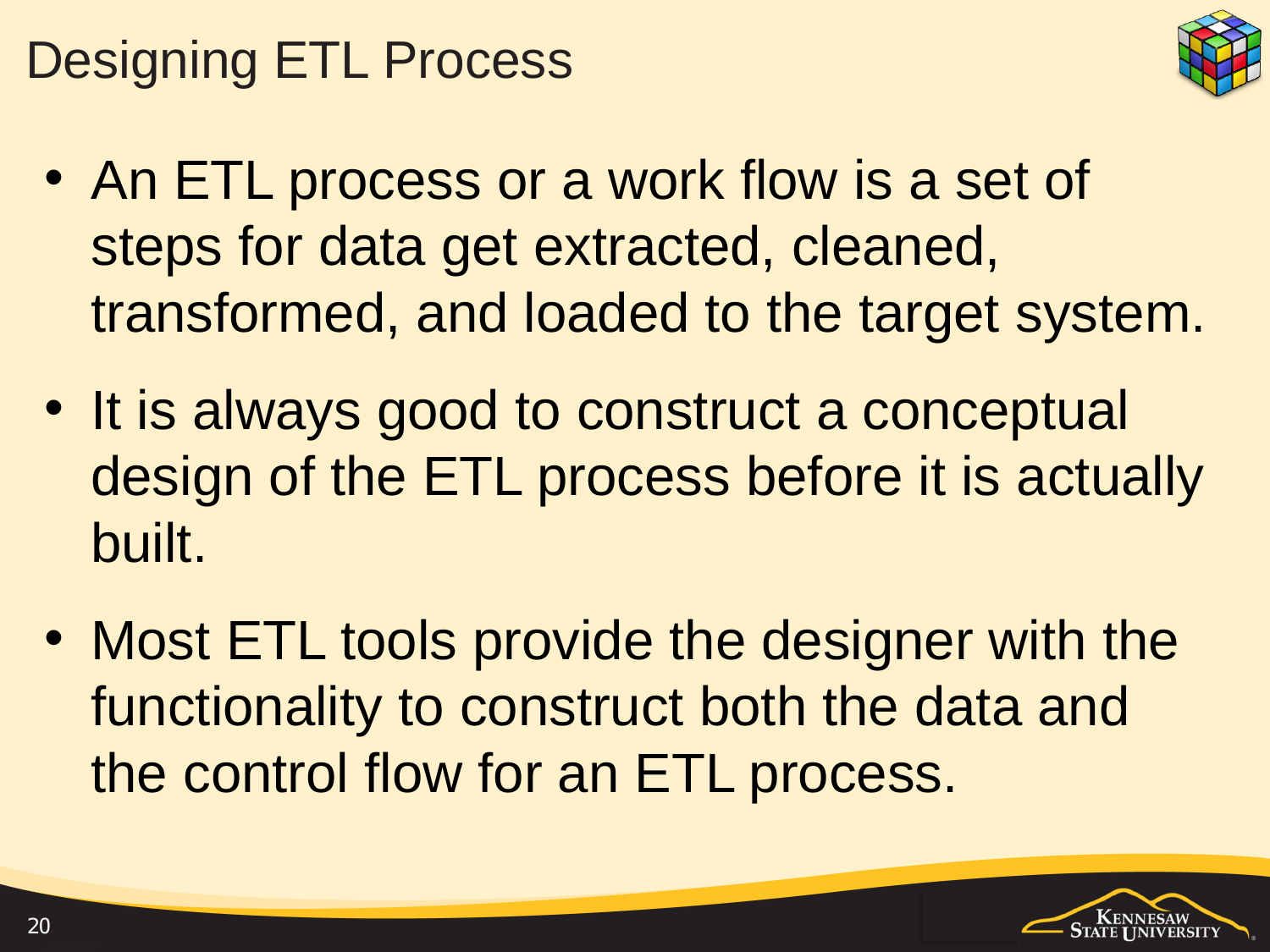

# Designing ETL Process
An ETL process or a work flow is a set of steps for data get extracted, cleaned, transformed, and loaded to the target system.
It is always good to construct a conceptual design of the ETL process before it is actually built.
Most ETL tools provide the designer with the functionality to construct both the data and the control flow for an ETL process.
20